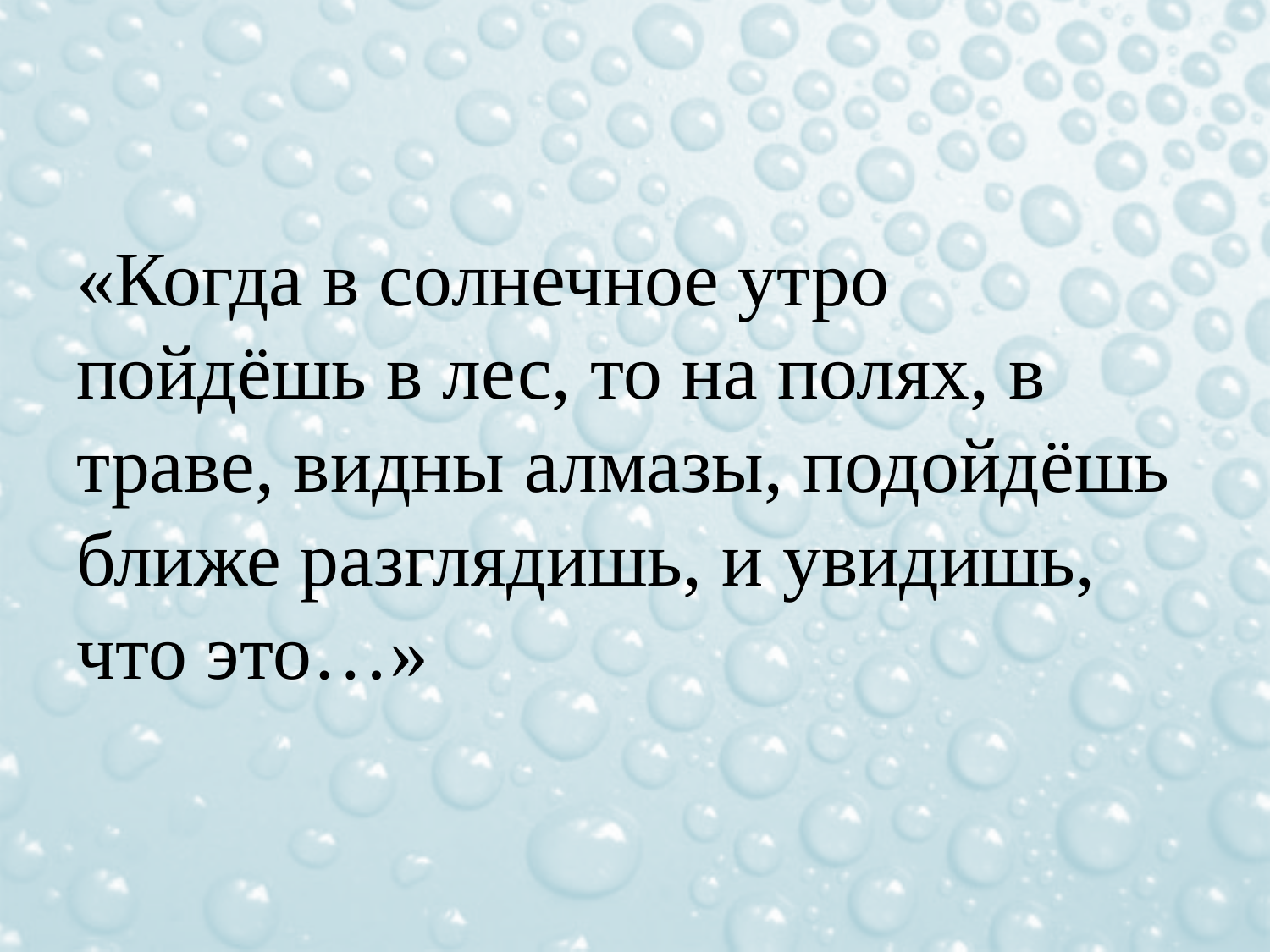

#
«Когда в солнечное утро пойдёшь в лес, то на полях, в траве, видны алмазы, подойдёшь ближе разглядишь, и увидишь, что это…»